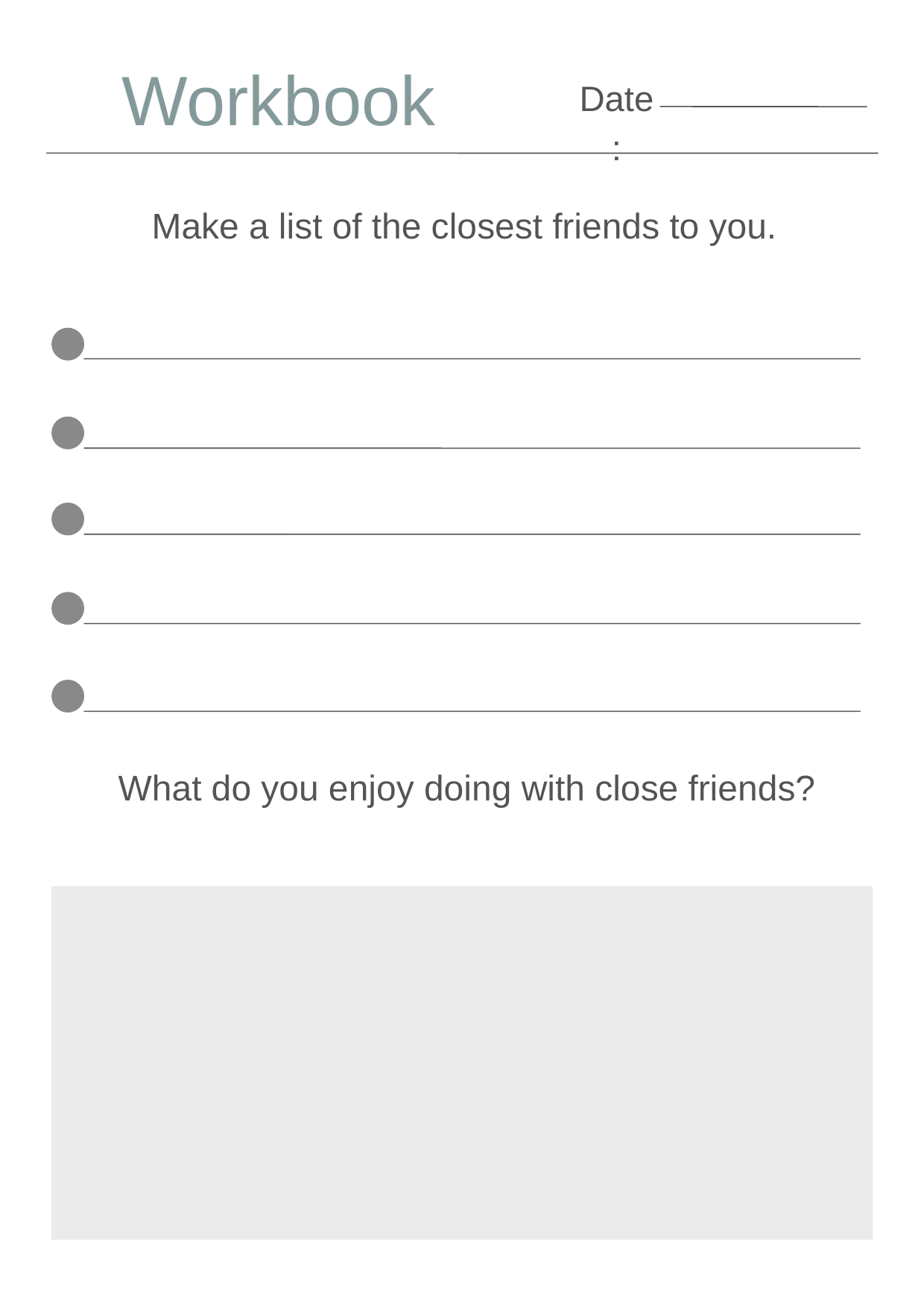

Workbook
Date:

Make a list of the closest friends to you.

What do you enjoy doing with close friends?